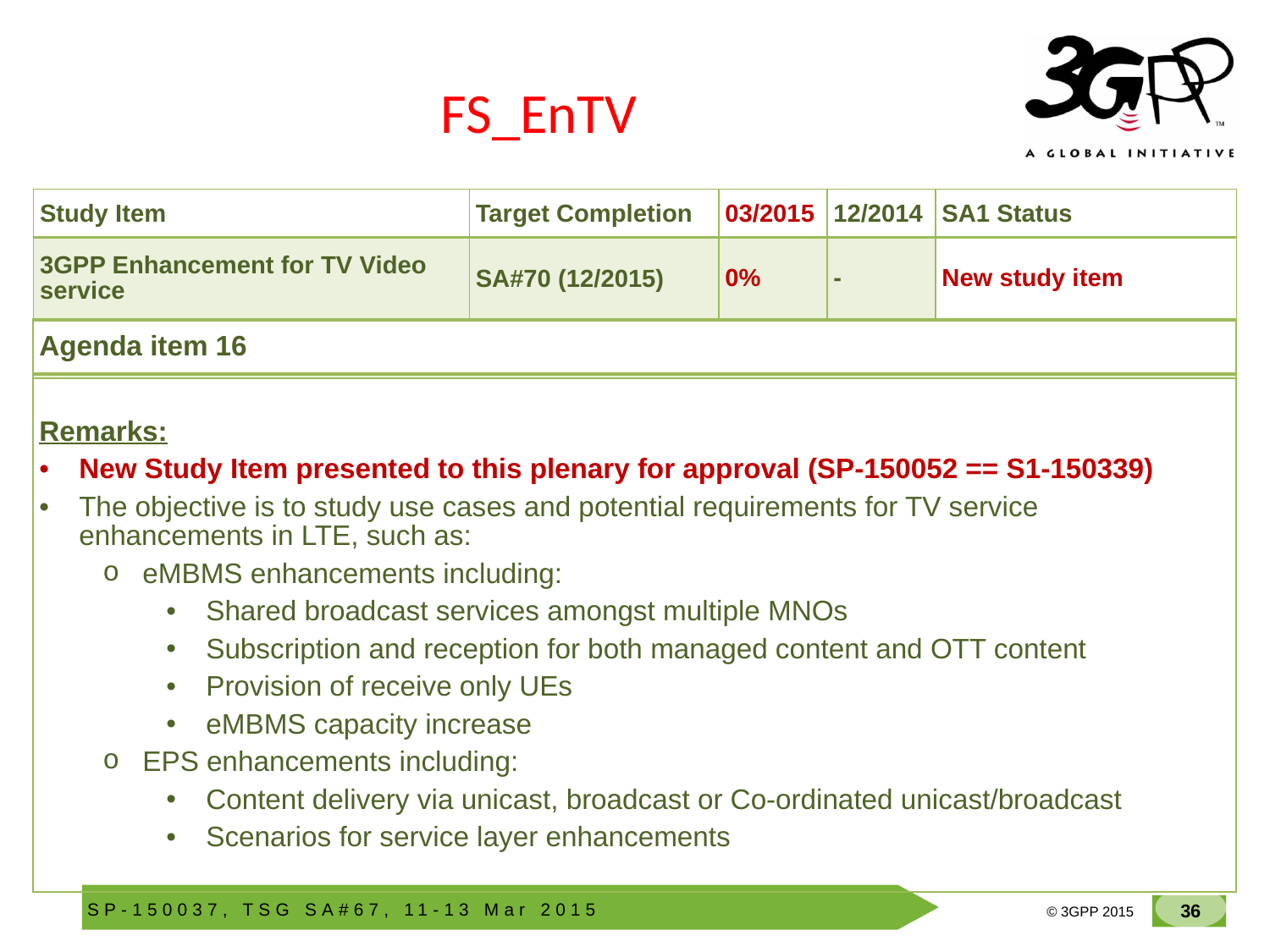

# FS_EnTV
| Study Item | Target Completion | 03/2015 | 12/2014 | SA1 Status |
| --- | --- | --- | --- | --- |
| 3GPP Enhancement for TV Video service | SA#70 (12/2015) | 0% | - | New study item |
| Agenda item 16 |
| --- |
|  |
| Remarks: New Study Item presented to this plenary for approval (SP-150052 == S1-150339) The objective is to study use cases and potential requirements for TV service enhancements in LTE, such as: eMBMS enhancements including: Shared broadcast services amongst multiple MNOs Subscription and reception for both managed content and OTT content Provision of receive only UEs eMBMS capacity increase EPS enhancements including: Content delivery via unicast, broadcast or Co-ordinated unicast/broadcast Scenarios for service layer enhancements |